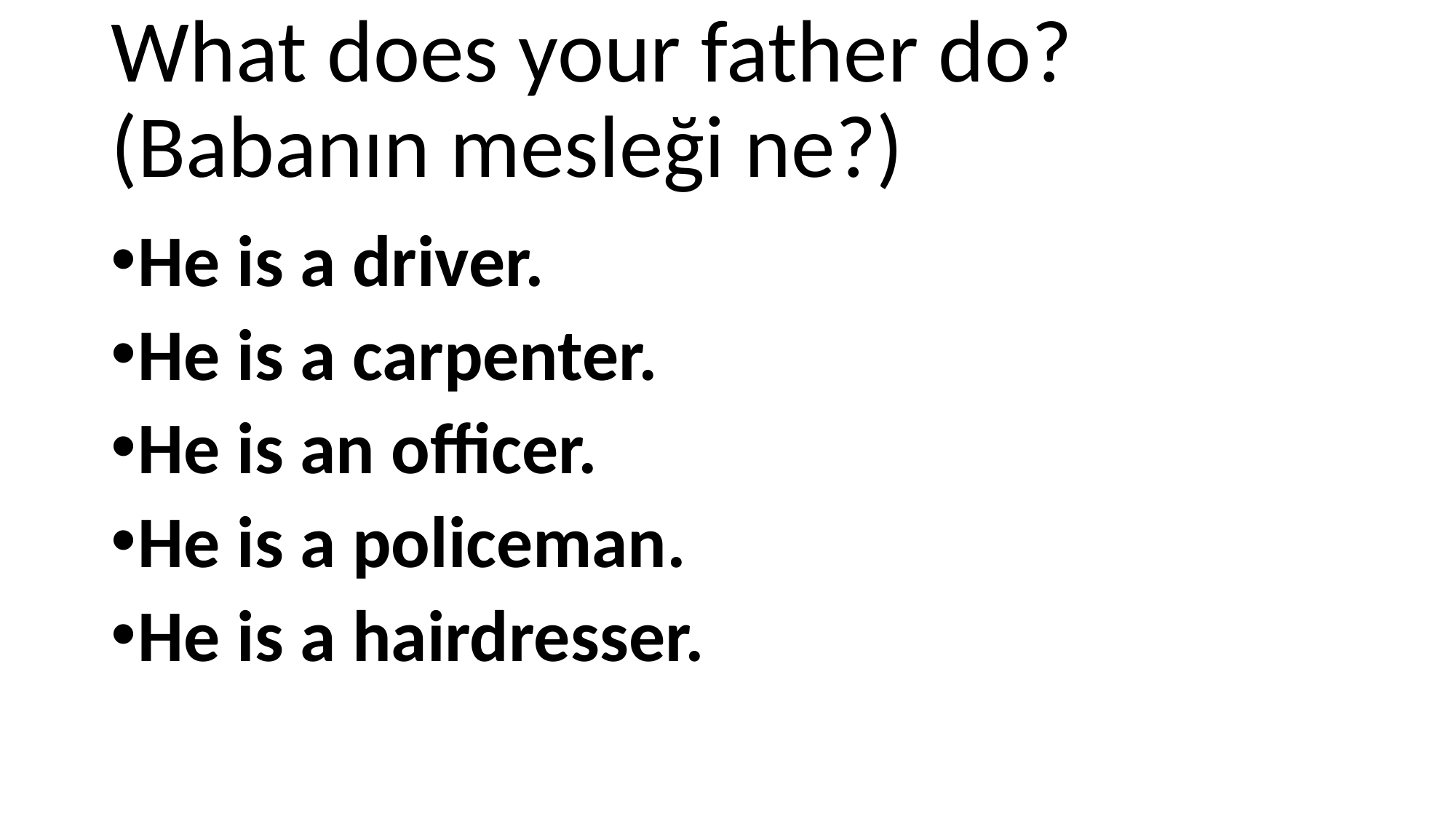

# What does your father do? (Babanın mesleği ne?)
He is a driver.
He is a carpenter.
He is an officer.
He is a policeman.
He is a hairdresser.